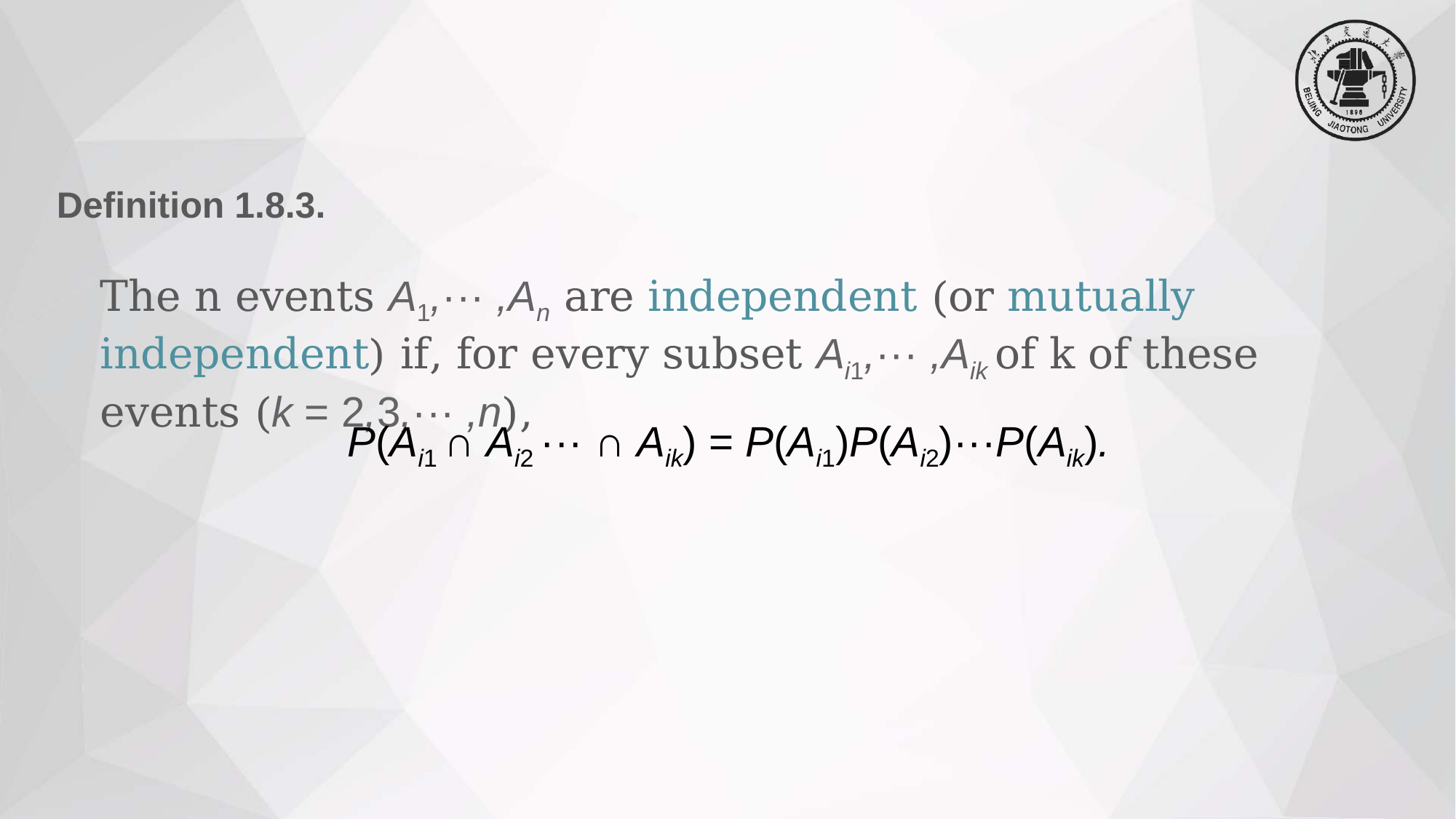

Definition 1.8.3.
The n events A1,··· ,An  are independent (or mutually independent) if, for every subset Ai1,··· ,Aik of k of these events (k = 2,3,··· ,n),
P(Ai1 ∩ Ai2 ··· ∩ Aik) = P(Ai1)P(Ai2)···P(Aik).